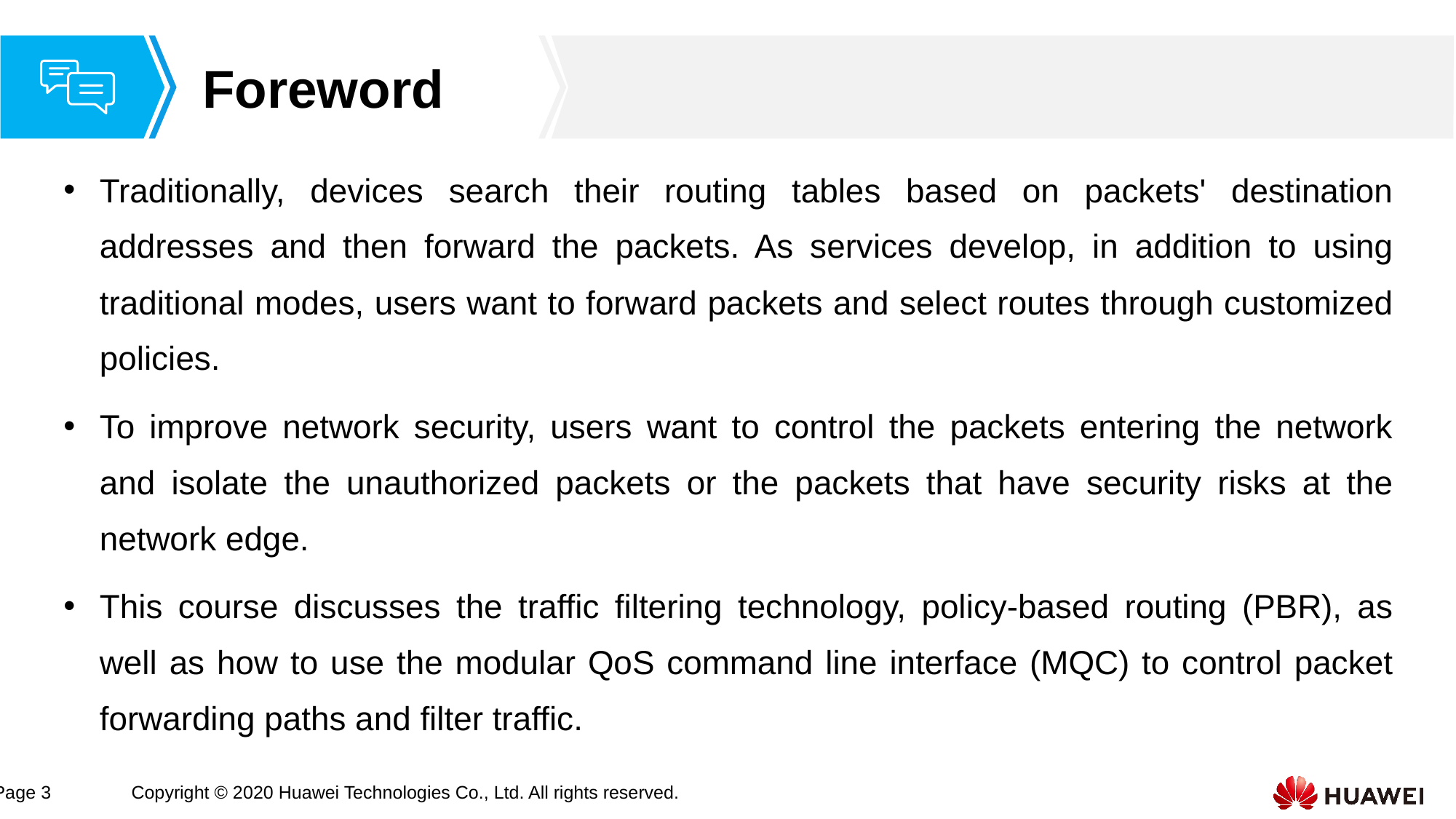

Traditionally, devices search their routing tables based on packets' destination addresses and then forward the packets. As services develop, in addition to using traditional modes, users want to forward packets and select routes through customized policies.
To improve network security, users want to control the packets entering the network and isolate the unauthorized packets or the packets that have security risks at the network edge.
This course discusses the traffic filtering technology, policy-based routing (PBR), as well as how to use the modular QoS command line interface (MQC) to control packet forwarding paths and filter traffic.